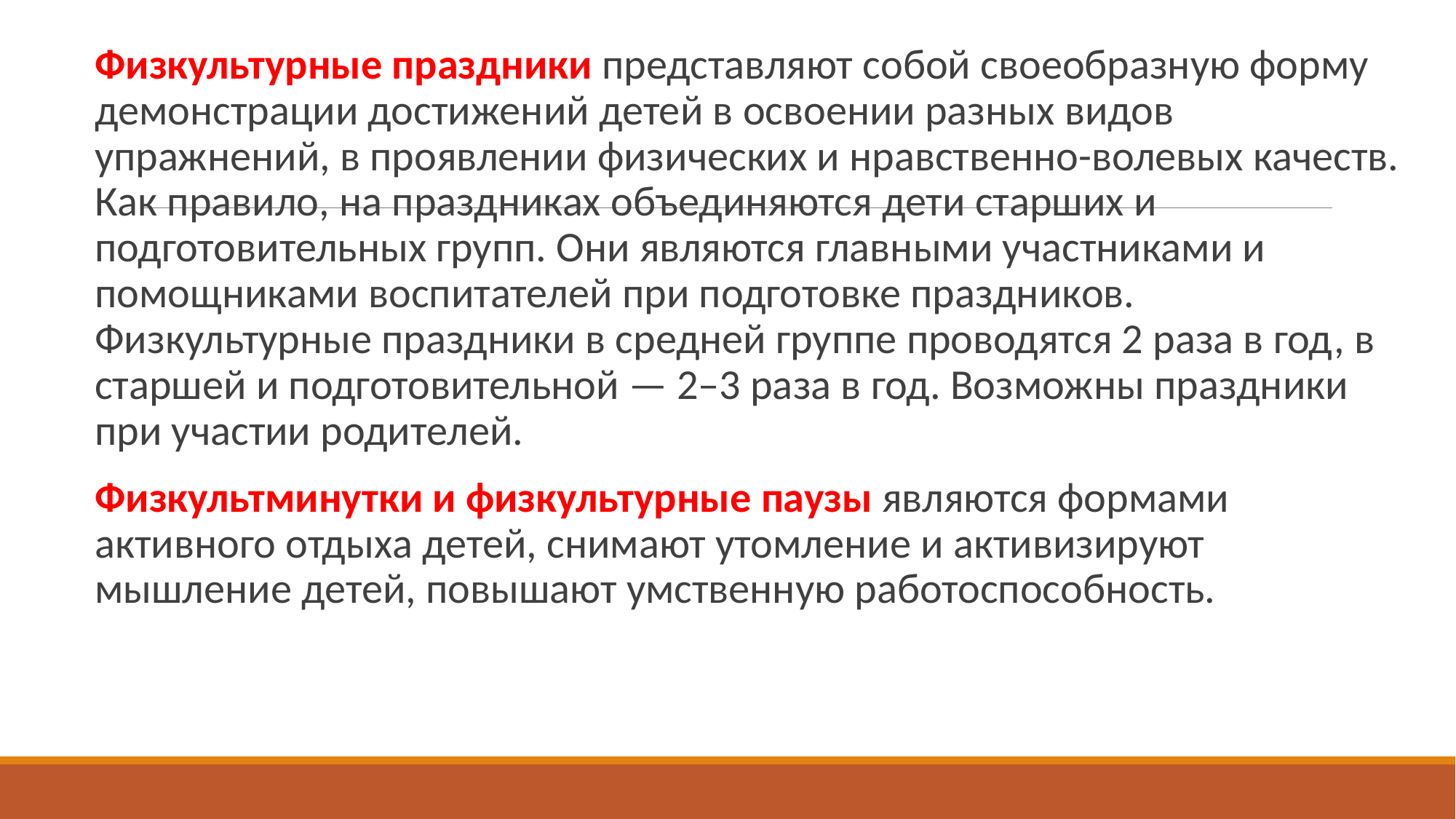

Физкультурные праздники представляют собой своеобразную форму демонстрации достижений детей в освоении разных видов упражнений, в проявлении физических и нравственно-волевых качеств. Как правило, на праздниках объединяются дети старших и подготовительных групп. Они являются главными участниками и помощниками воспитателей при подготовке праздников. Физкультурные праздники в средней группе проводятся 2 раза в год, в старшей и подготовительной — 2–3 раза в год. Возможны праздники при участии родителей.
Физкультминутки и физкультурные паузы являются формами активного отдыха детей, снимают утомление и активизируют мышление детей, повышают умственную работоспособность.